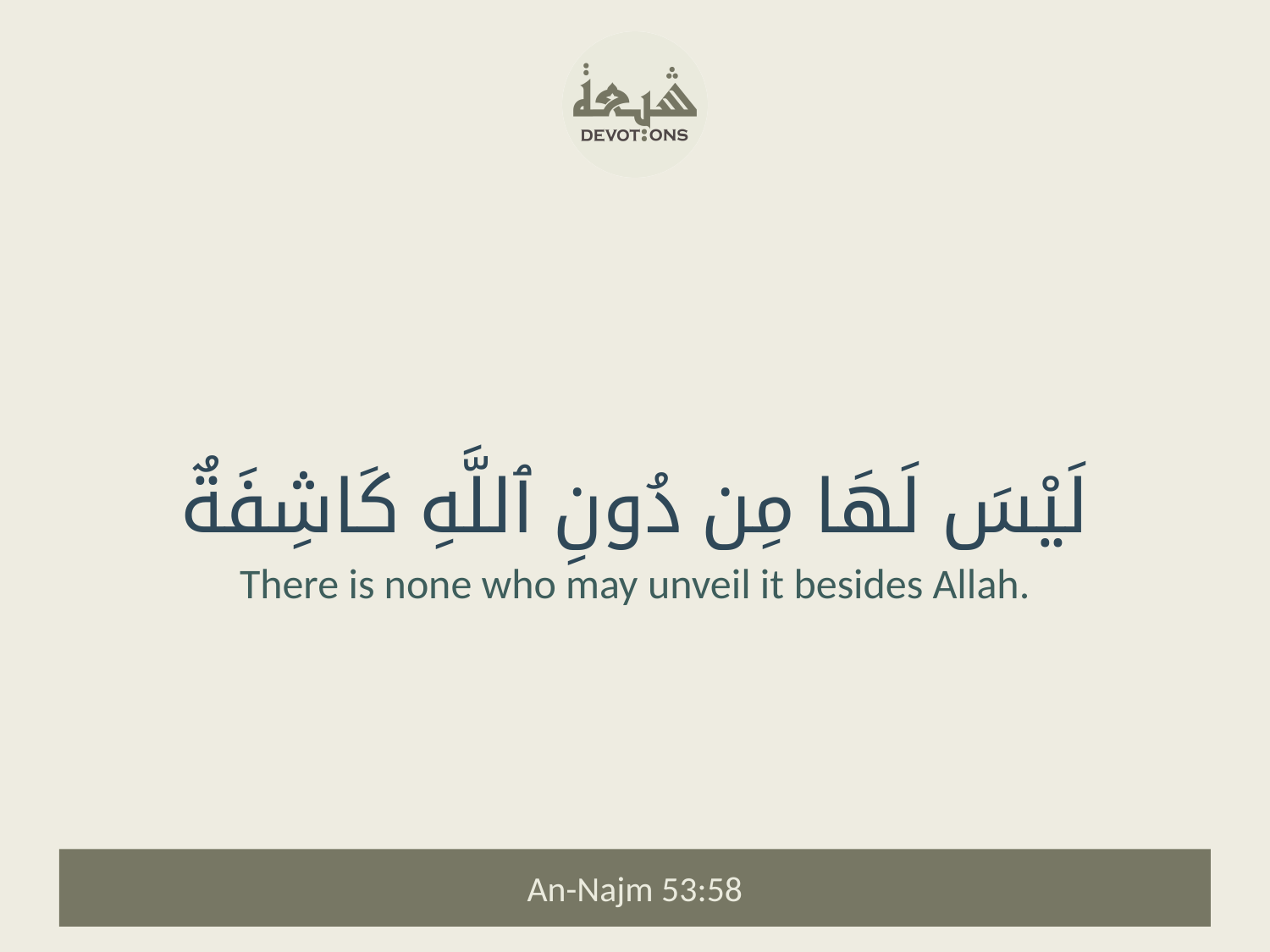

لَيْسَ لَهَا مِن دُونِ ٱللَّهِ كَاشِفَةٌ
There is none who may unveil it besides Allah.
An-Najm 53:58